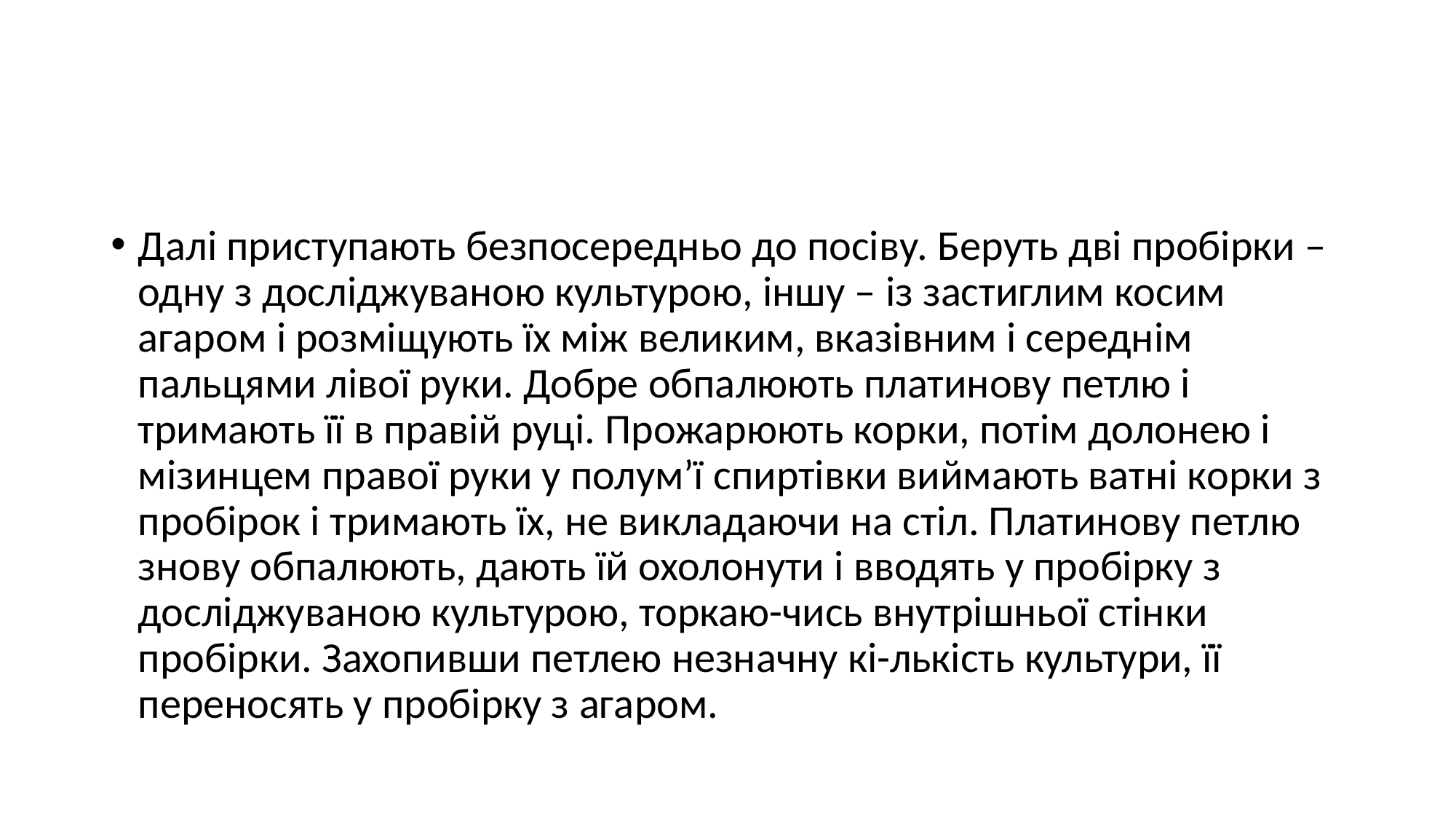

#
Далі приступають безпосередньо до посіву. Беруть дві пробірки – одну з досліджуваною культурою, іншу – із застиглим косим агаром і розміщують їх між великим, вказівним і середнім пальцями лівої руки. Добре обпалюють платинову петлю і тримають її в правій руці. Прожарюють корки, потім долонею і мізинцем правої руки у полум’ї спиртівки виймають ватні корки з пробірок і тримають їх, не викладаючи на стіл. Платинову петлю знову обпалюють, дають їй охолонути і вводять у пробірку з досліджуваною культурою, торкаю-чись внутрішньої стінки пробірки. Захопивши петлею незначну кі-лькість культури, її переносять у пробірку з агаром.